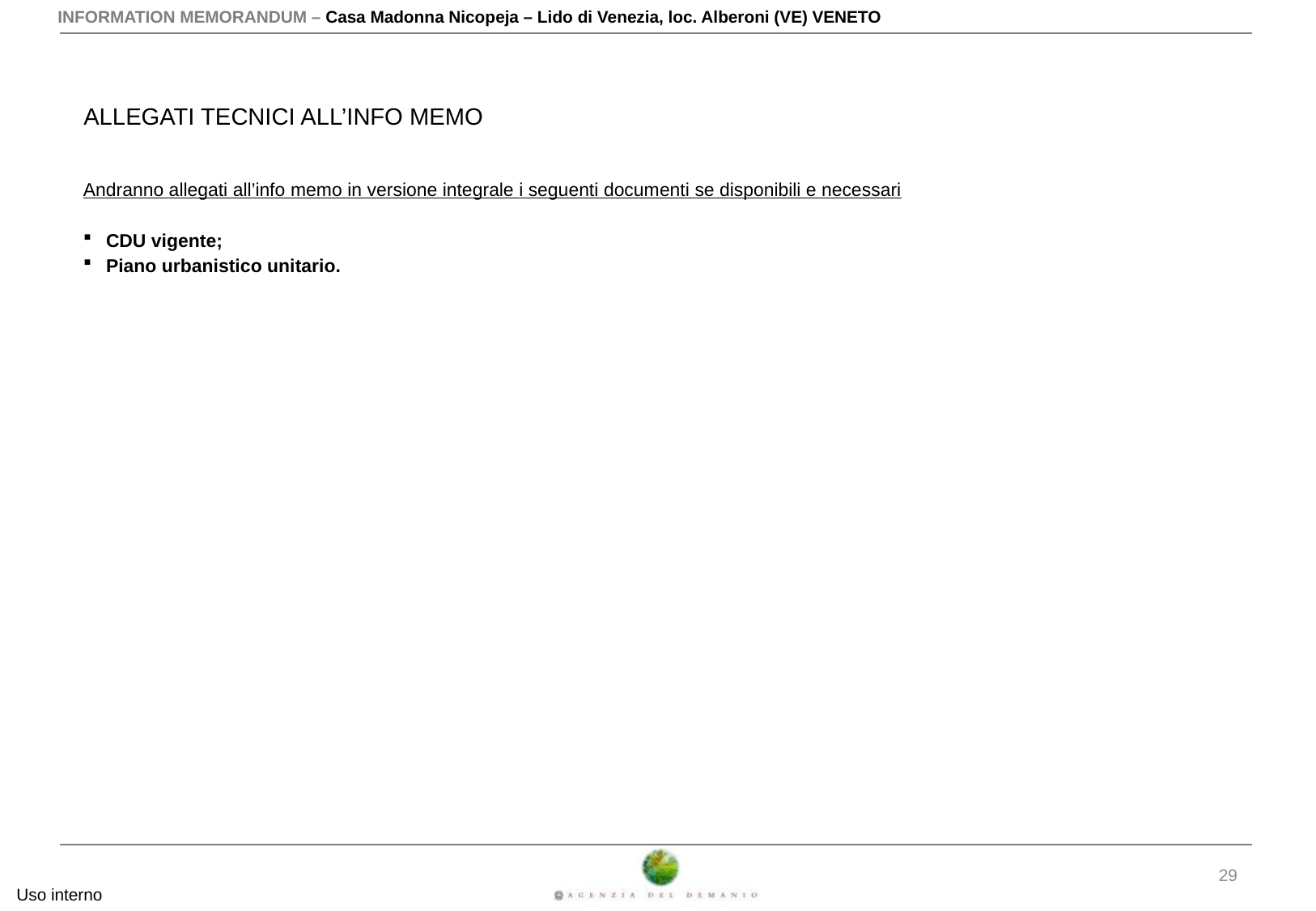

ALLEGATI TECNICI ALL’INFO MEMO

Andranno allegati all’info memo in versione integrale i seguenti documenti se disponibili e necessari

CDU vigente;
Piano urbanistico unitario.
29